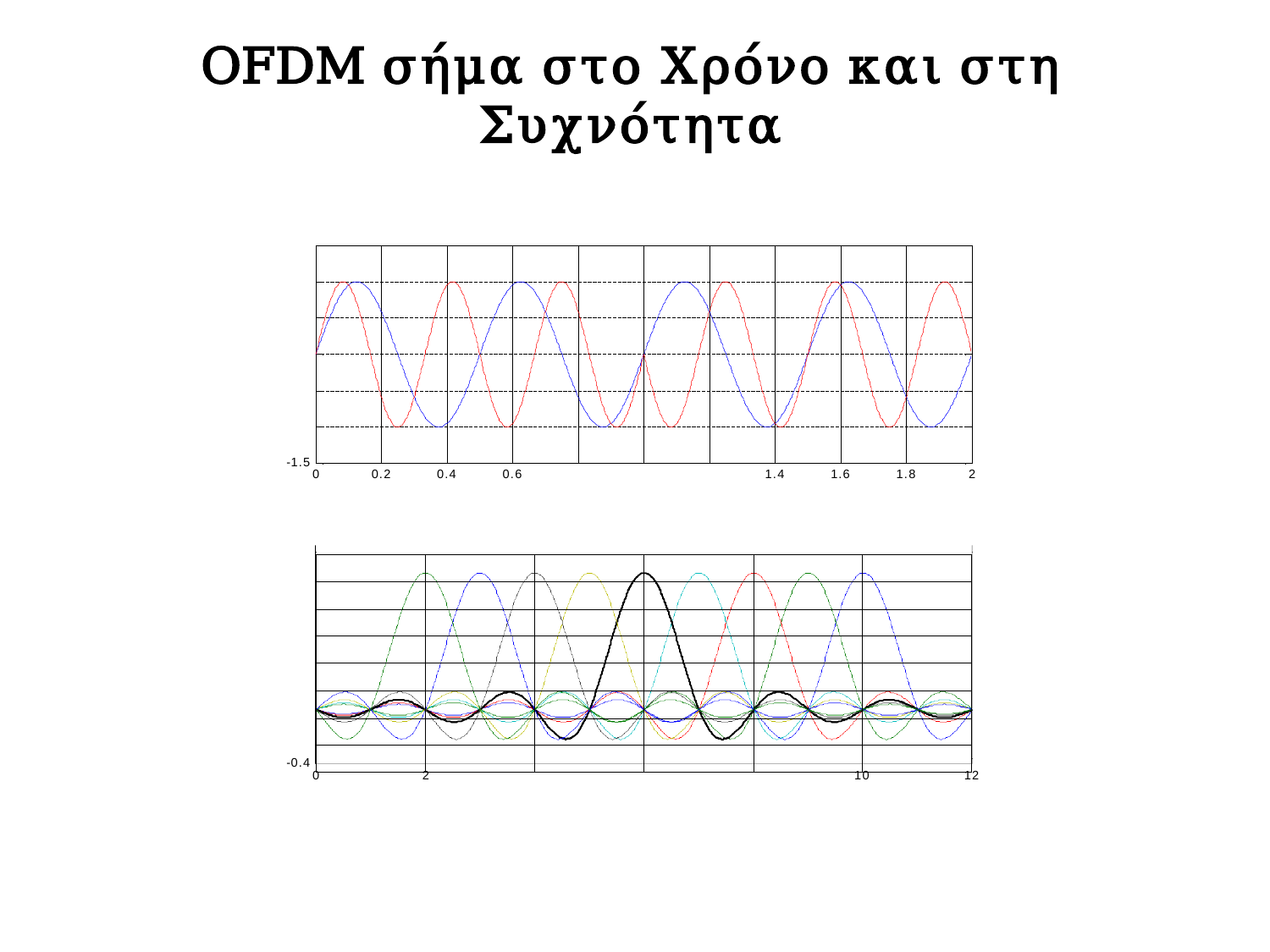

# OFDM σήμα στο Χρόνο και στη Συχνότητα

-1.5

0
0.2
0.4
0.6
1.4
1.6
1.8
2

|  |  |  |  |  |  |
| --- | --- | --- | --- | --- | --- |
|  |  |  |  |  |  |
|  |  |  |  |  |  |
|  |  |  |  |  |  |
|  |  |  |  |  |  |
|  |  |  |  |  |  |
|  |  |  |  |  |  |
|  |  |  |  |  |  |
-0.4

0
2
10
12